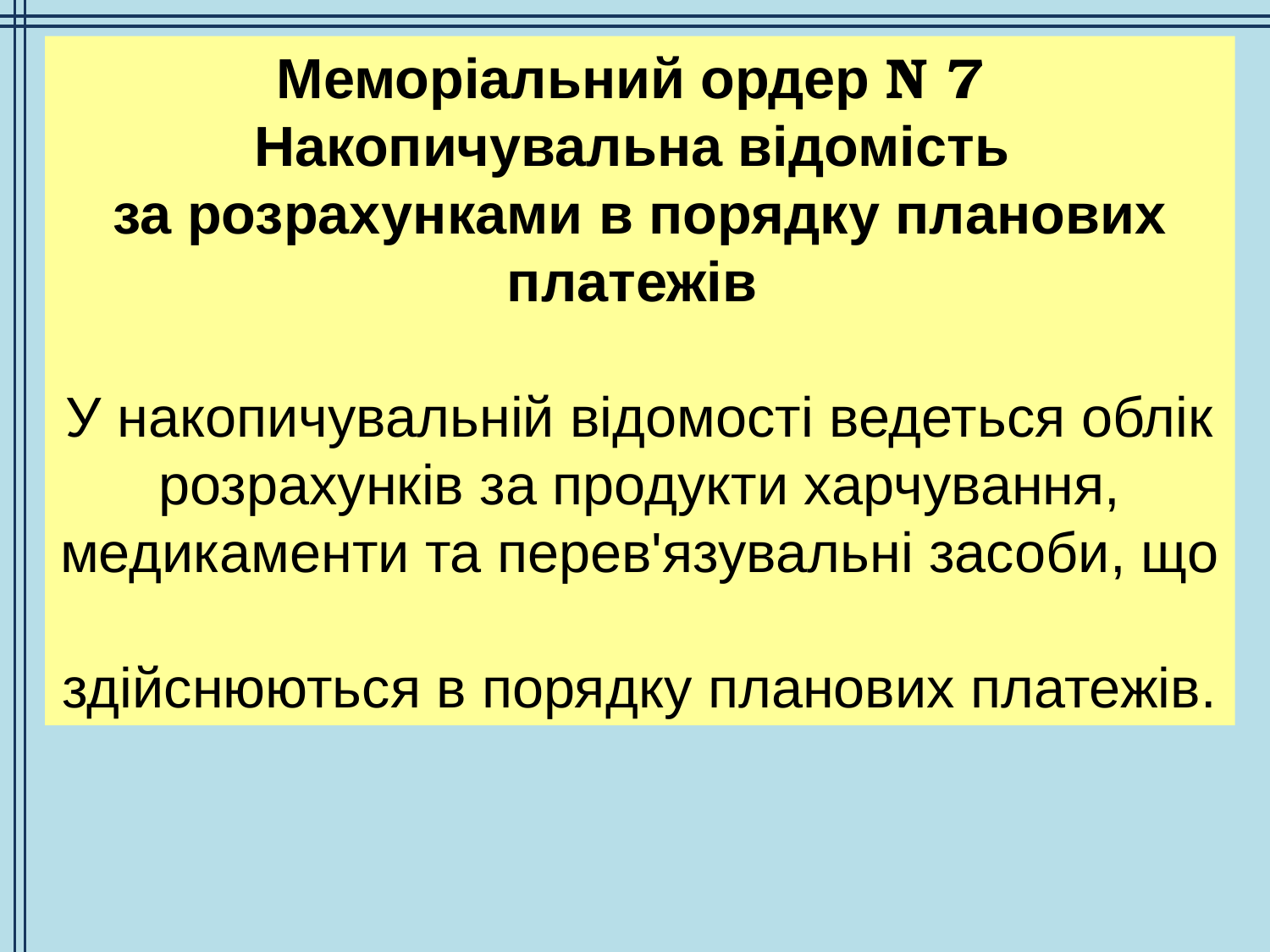

Меморіальний ордер N 7
Накопичувальна відомість
за розрахунками в порядку планових платежів
У накопичувальній відомості ведеться облік розрахунків за продукти харчування, медикаменти та перев'язувальні засоби, що
здійснюються в порядку планових платежів.